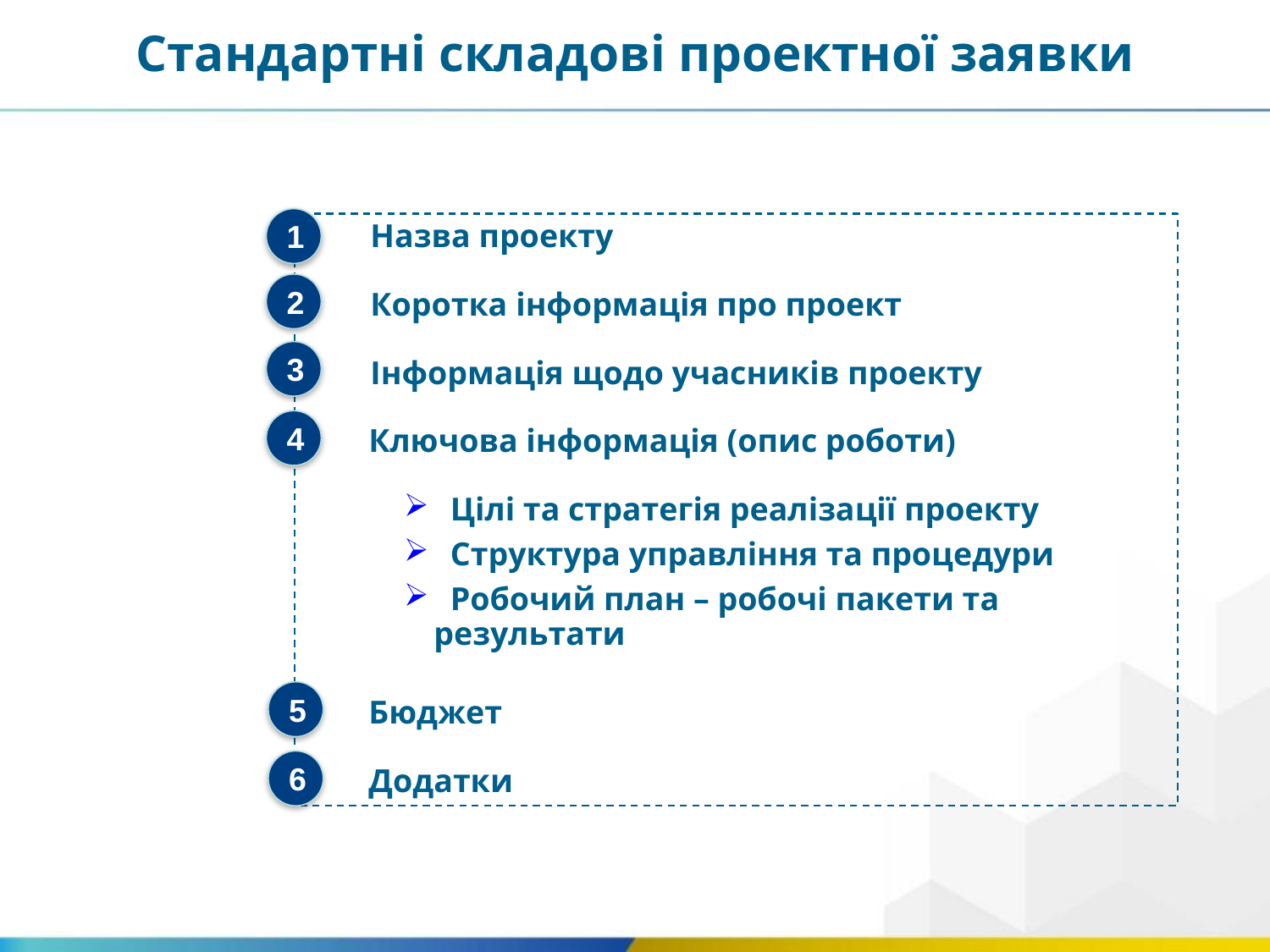

Стандартні складові проектної заявки
1
Назва проекту

Коротка інформація про проект

Інформація щодо учасників проекту

Ключова інформація (опис роботи)

  Цілі та стратегія реалізації проекту
  Структура управління та процедури
  Робочий план – робочі пакети та результати

Бюджет

Додатки
2
3
4
5
6